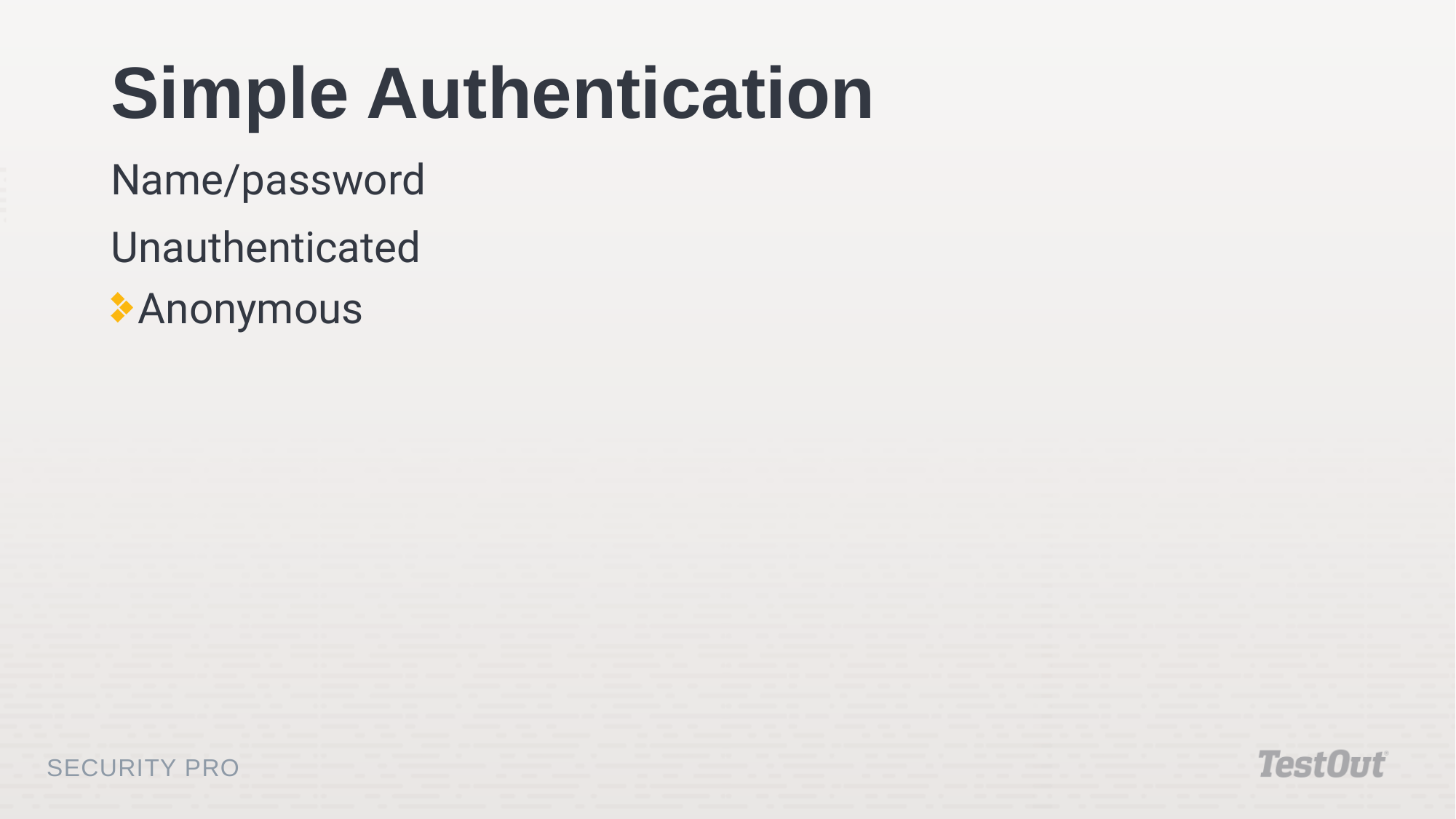

# Simple Authentication
Name/password
Unauthenticated
Anonymous
Security Pro